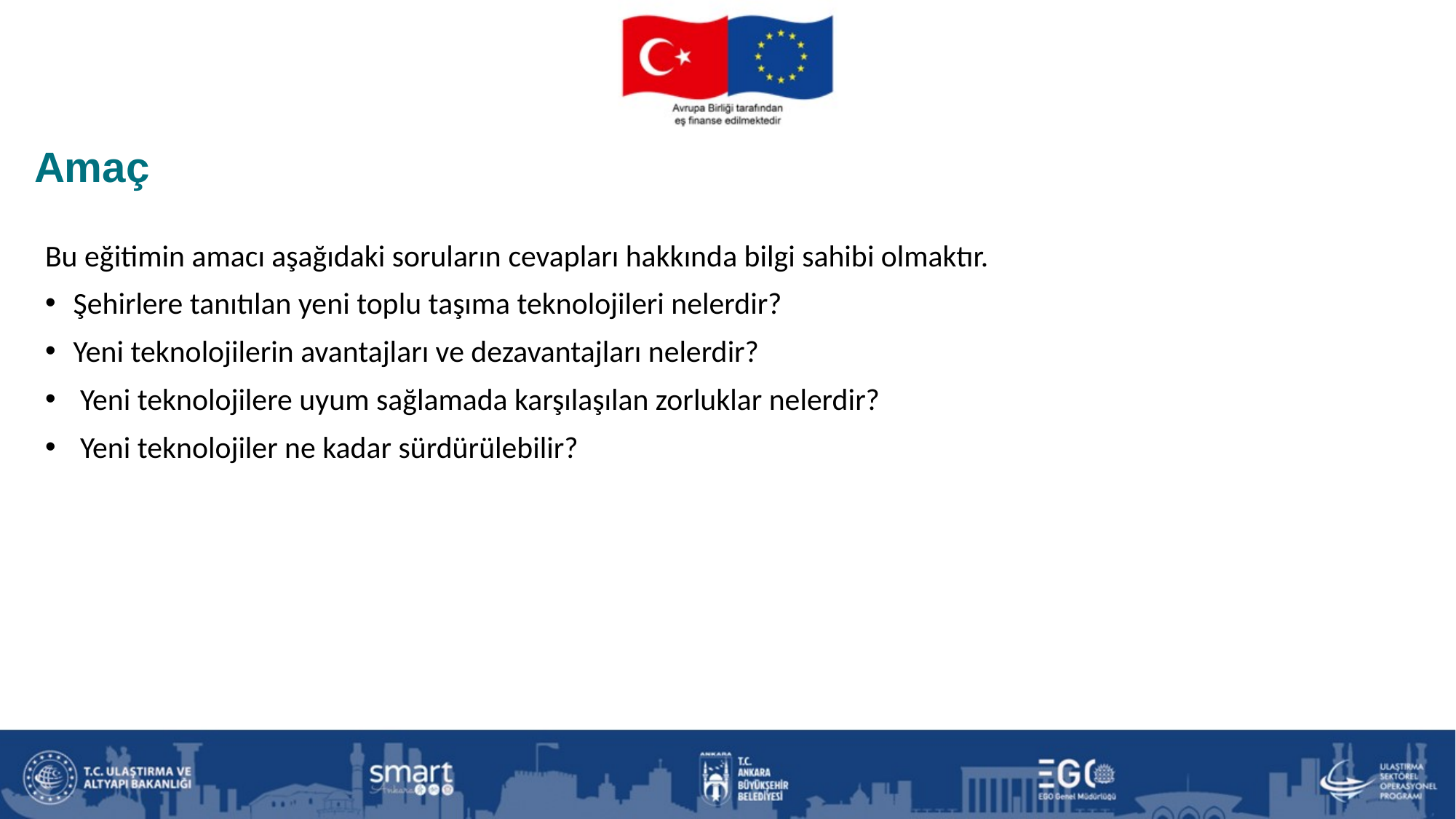

Amaç

Bu eğitimin amacı aşağıdaki soruların cevapları hakkında bilgi sahibi olmaktır.
Şehirlere tanıtılan yeni toplu taşıma teknolojileri nelerdir?
Yeni teknolojilerin avantajları ve dezavantajları nelerdir?
 Yeni teknolojilere uyum sağlamada karşılaşılan zorluklar nelerdir?
 Yeni teknolojiler ne kadar sürdürülebilir?